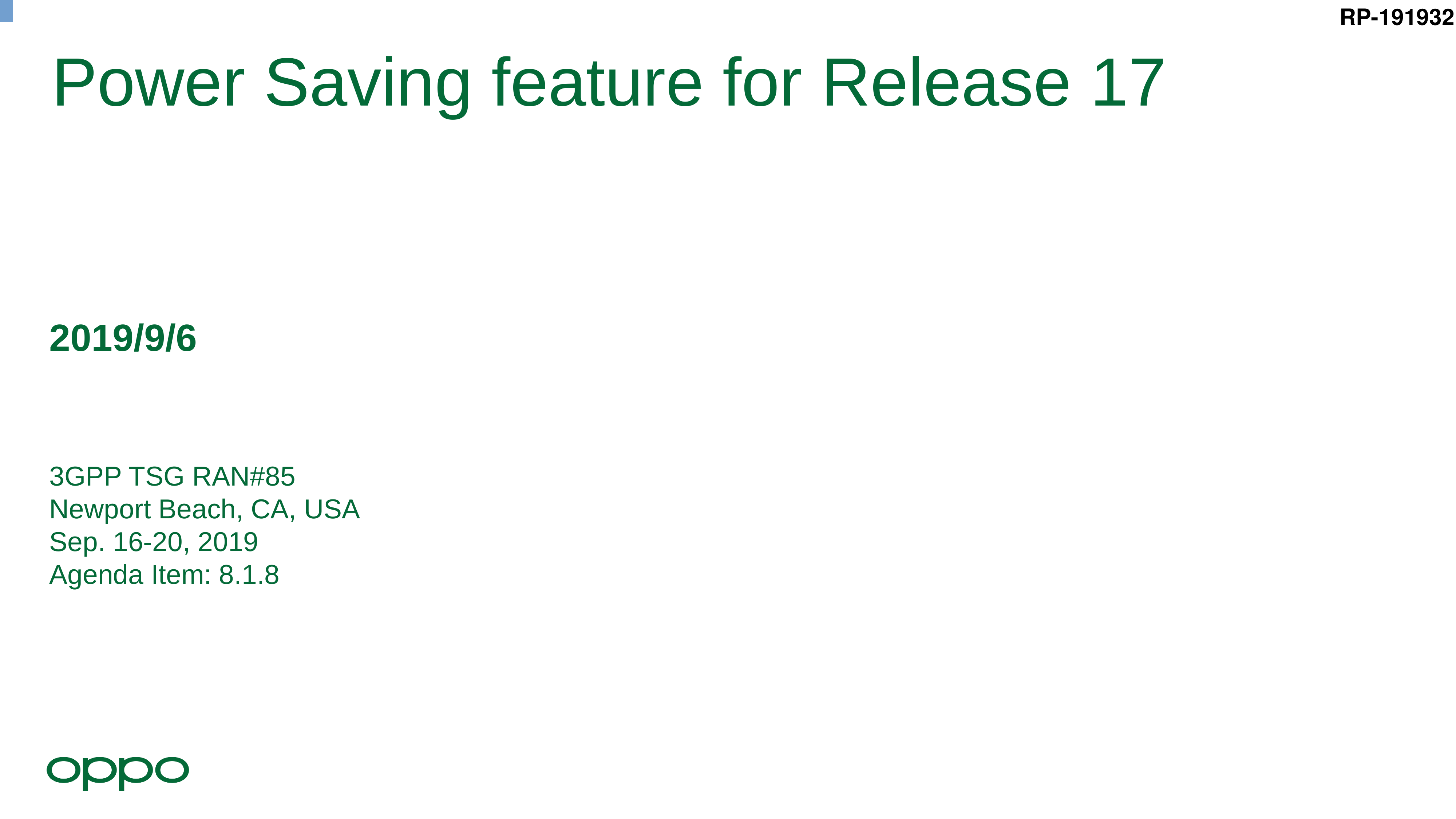

RP-191932
# Power Saving feature for Release 17
3GPP TSG RAN#85
Newport Beach, CA, USA
Sep. 16-20, 2019
Agenda Item: 8.1.8